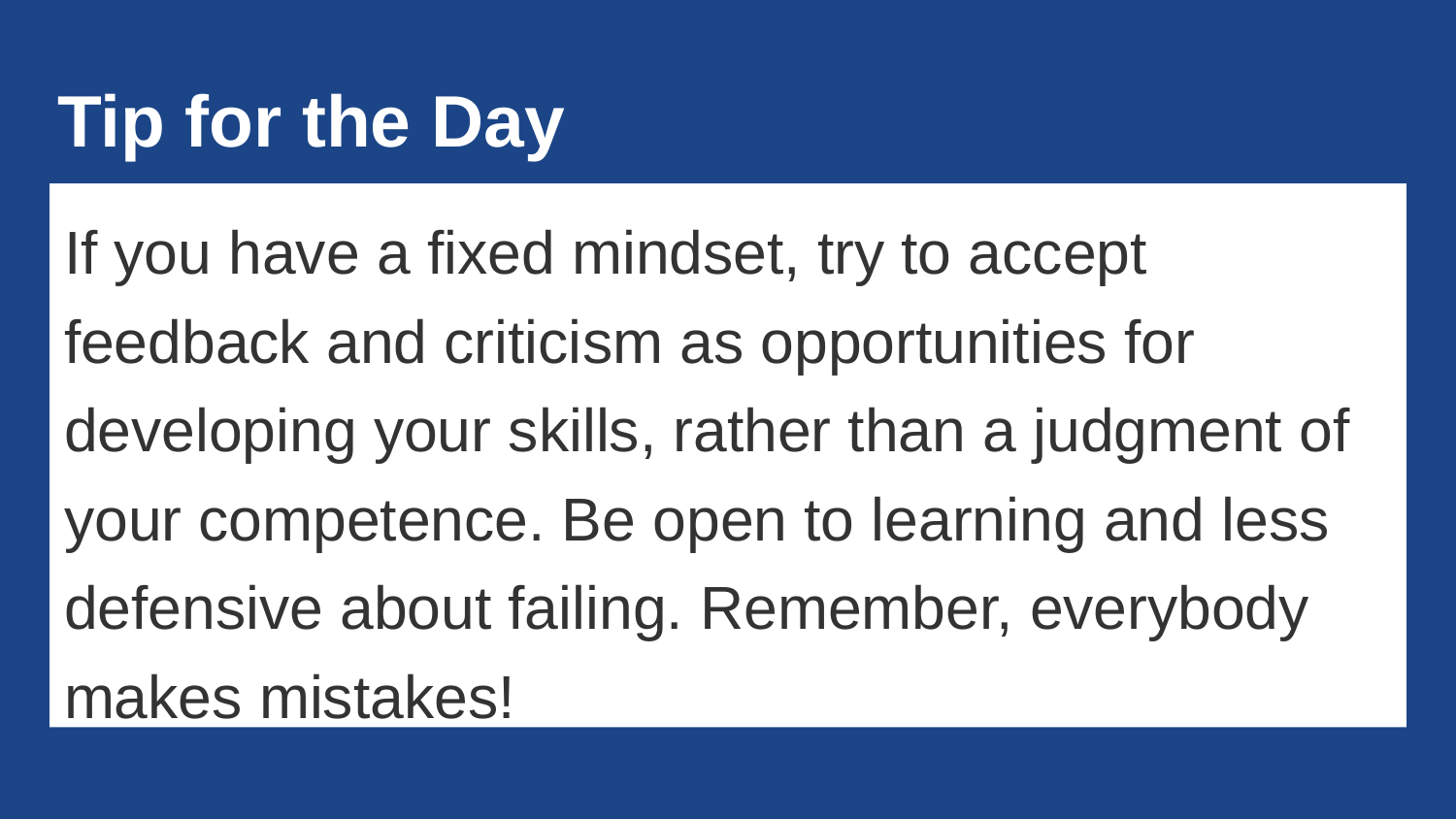

# Tip for the Day

If you have a fixed mindset, try to accept feedback and criticism as opportunities for developing your skills, rather than a judgment of your competence. Be open to learning and less defensive about failing. Remember, everybody makes mistakes!